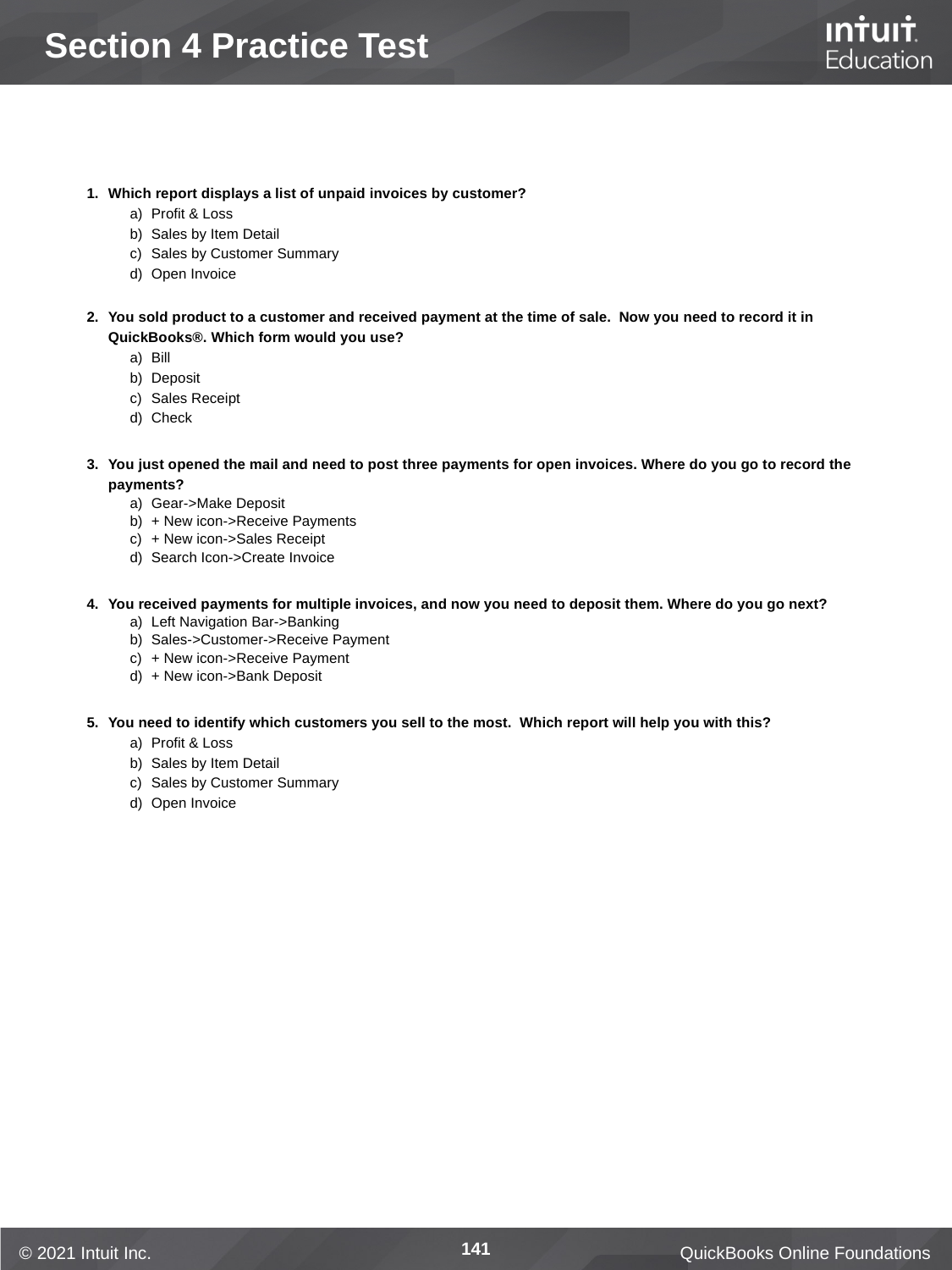

# Section 4 Practice Test
Which report displays a list of unpaid invoices by customer?
Profit & Loss
Sales by Item Detail
Sales by Customer Summary
Open Invoice

You sold product to a customer and received payment at the time of sale.  Now you need to record it in QuickBooks®. Which form would you use?
Bill
Deposit
Sales Receipt
Check

You just opened the mail and need to post three payments for open invoices. Where do you go to record the payments?
Gear->Make Deposit
+ New icon->Receive Payments
+ New icon->Sales Receipt
Search Icon->Create Invoice

You received payments for multiple invoices, and now you need to deposit them. Where do you go next?
Left Navigation Bar->Banking
Sales->Customer->Receive Payment
+ New icon->Receive Payment
+ New icon->Bank Deposit

You need to identify which customers you sell to the most.  Which report will help you with this?
Profit & Loss
Sales by Item Detail
Sales by Customer Summary
Open Invoice

141